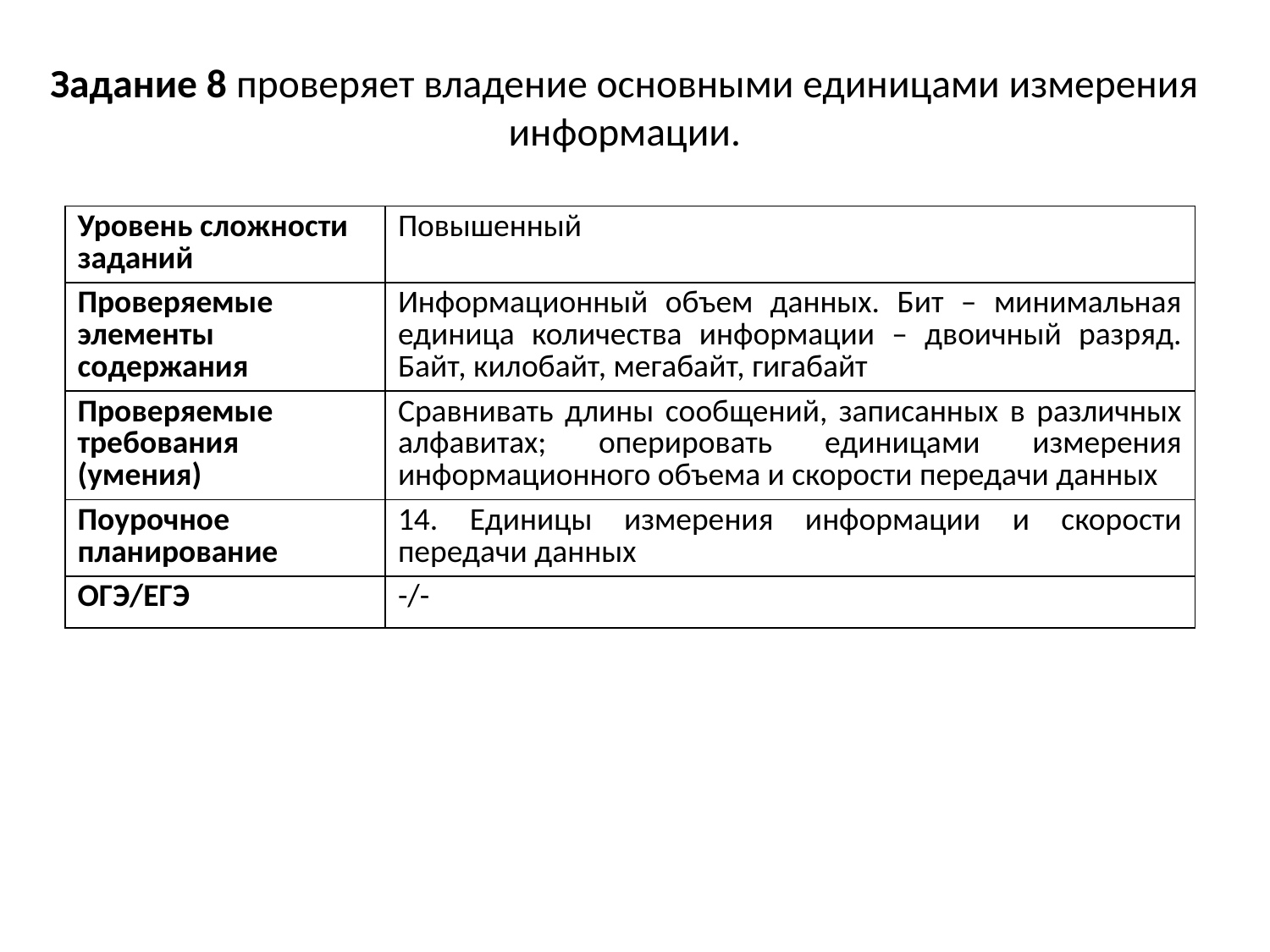

# Задание 8 проверяет владение основными единицами измерения информации.
| Уровень сложности заданий | Повышенный |
| --- | --- |
| Проверяемые элементы содержания | Информационный объем данных. Бит – минимальная единица количества информации – двоичный разряд. Байт, килобайт, мегабайт, гигабайт |
| Проверяемые требования (умения) | Сравнивать длины сообщений, записанных в различных алфавитах; оперировать единицами измерения информационного объема и скорости передачи данных |
| Поурочное планирование | 14. Единицы измерения информации и скорости передачи данных |
| ОГЭ/ЕГЭ | -/- |